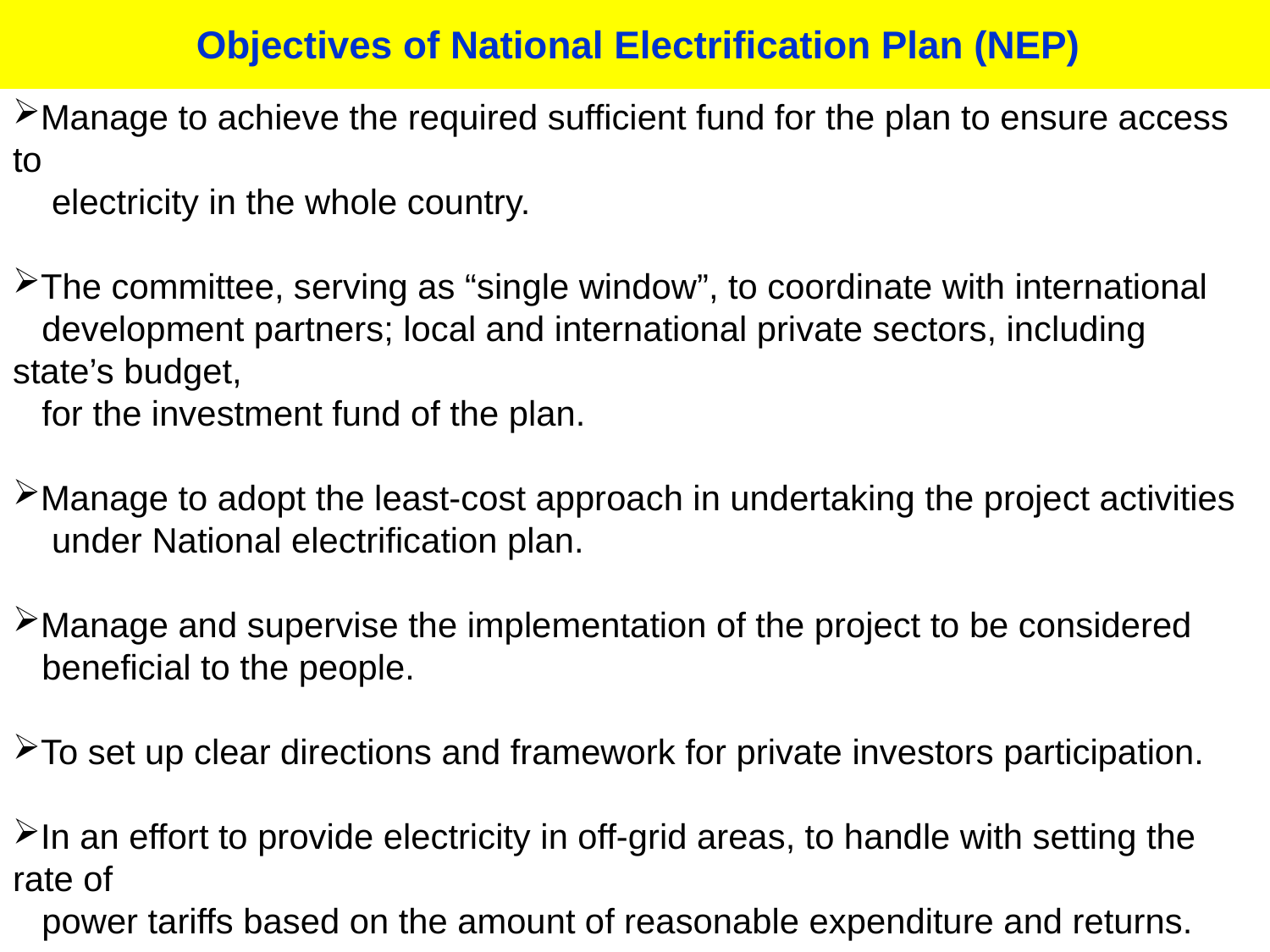

Objectives of National Electrification Plan (NEP)

Manage to achieve the required sufficient fund for the plan to ensure access to
    electricity in the whole country.

The committee, serving as “single window”, to coordinate with international
   development partners; local and international private sectors, including state’s budget,
   for the investment fund of the plan.

Manage to adopt the least-cost approach in undertaking the project activities
    under National electrification plan.

Manage and supervise the implementation of the project to be considered
   beneficial to the people.

To set up clear directions and framework for private investors participation.

In an effort to provide electricity in off-grid areas, to handle with setting the rate of
   power tariffs based on the amount of reasonable expenditure and returns.